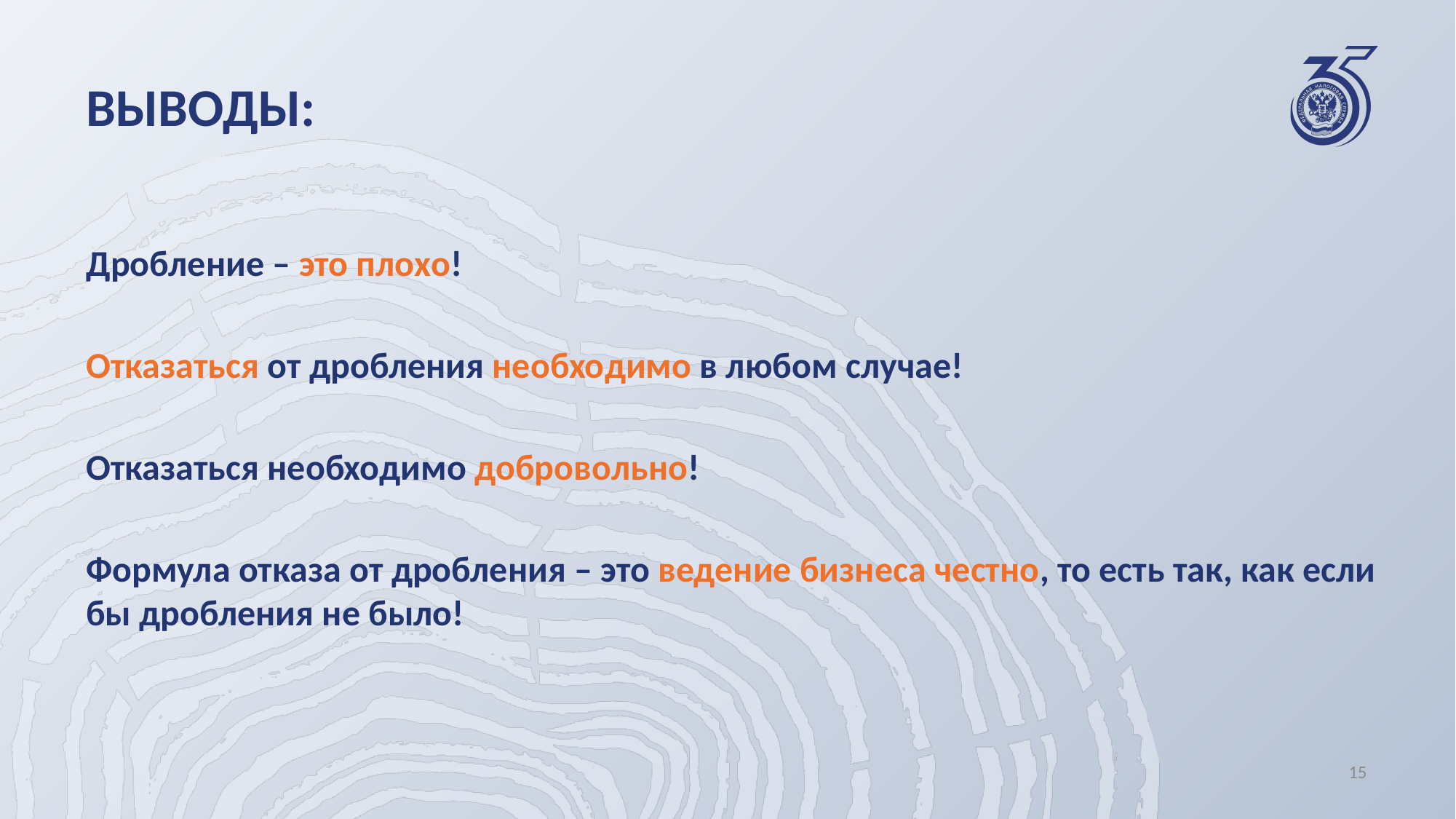

# ВЫВОДЫ:
Дробление – это плохо!

Отказаться от дробления необходимо в любом случае!

Отказаться необходимо добровольно!

Формула отказа от дробления – это ведение бизнеса честно, то есть так, как если бы дробления не было!

15